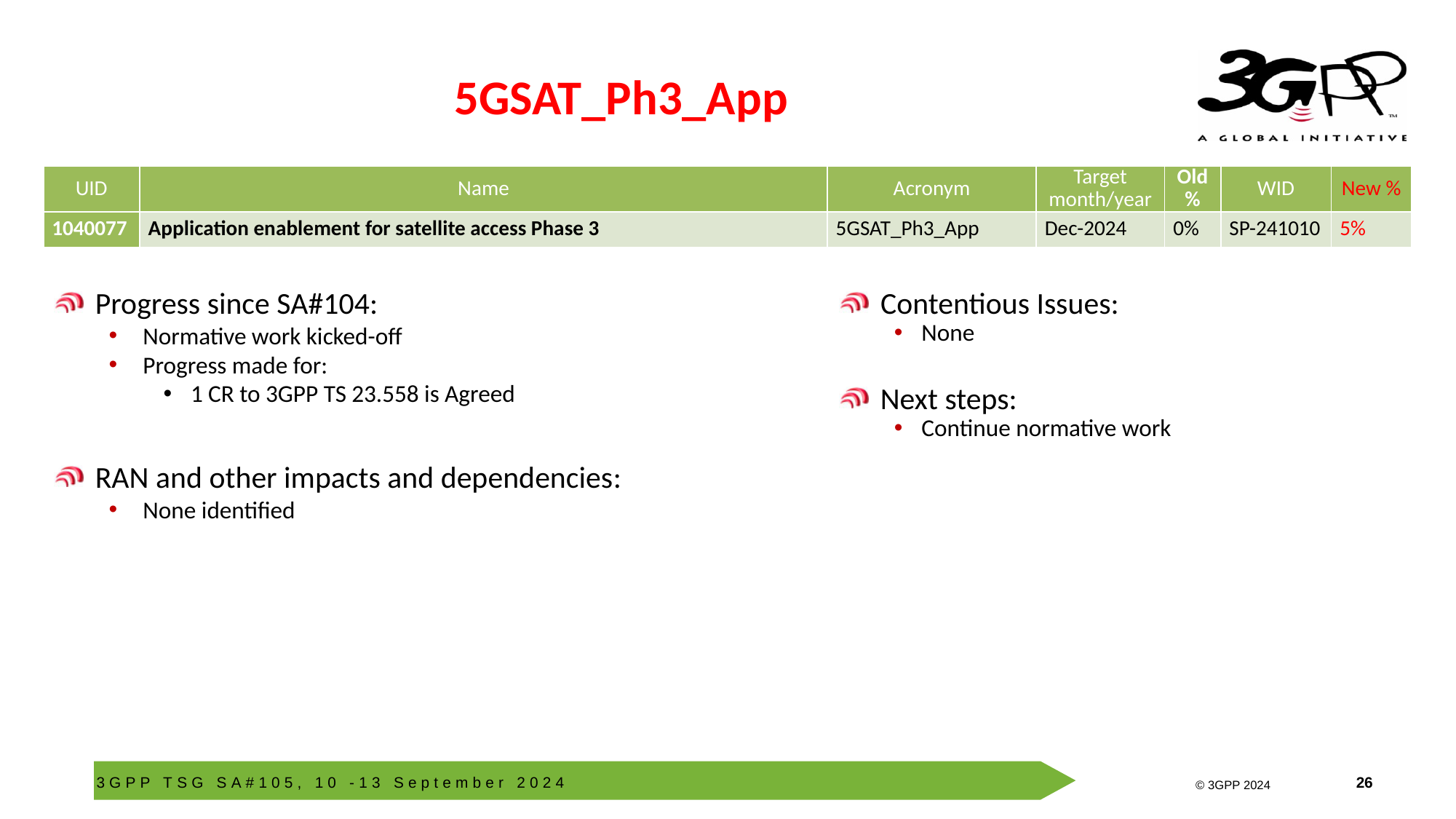

# 5GSAT_Ph3_App
| UID | Name | Acronym | Target month/year | Old % | WID | New % |
| --- | --- | --- | --- | --- | --- | --- |
| 1040077 | Application enablement for satellite access Phase 3 | 5GSAT\_Ph3\_App | Dec-2024 | 0% | SP-241010 | 5% |
Progress since SA#104:
Normative work kicked-off
Progress made for:
1 CR to 3GPP TS 23.558 is Agreed

RAN and other impacts and dependencies:
None identified

Contentious Issues:
None

Next steps:
Continue normative work